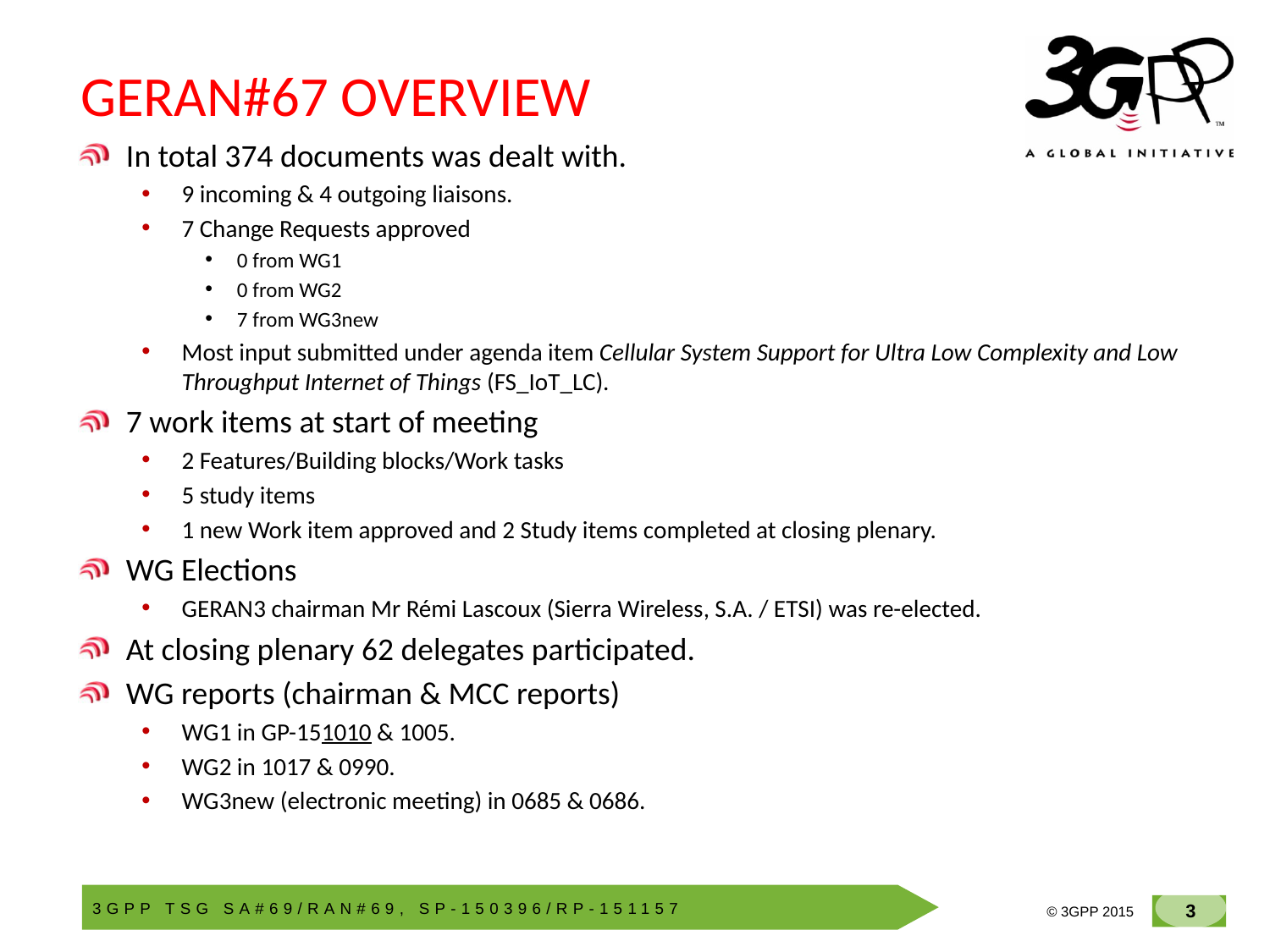

# GERAN#67 OVERVIEW
In total 374 documents was dealt with.
9 incoming & 4 outgoing liaisons.
7 Change Requests approved
0 from WG1
0 from WG2
7 from WG3new
Most input submitted under agenda item Cellular System Support for Ultra Low Complexity and Low Throughput Internet of Things (FS_IoT_LC).
7 work items at start of meeting
2 Features/Building blocks/Work tasks
5 study items
1 new Work item approved and 2 Study items completed at closing plenary.
WG Elections
GERAN3 chairman Mr Rémi Lascoux (Sierra Wireless, S.A. / ETSI) was re-elected.
At closing plenary 62 delegates participated.
WG reports (chairman & MCC reports)
WG1 in GP-151010 & 1005.
WG2 in 1017 & 0990.
WG3new (electronic meeting) in 0685 & 0686.